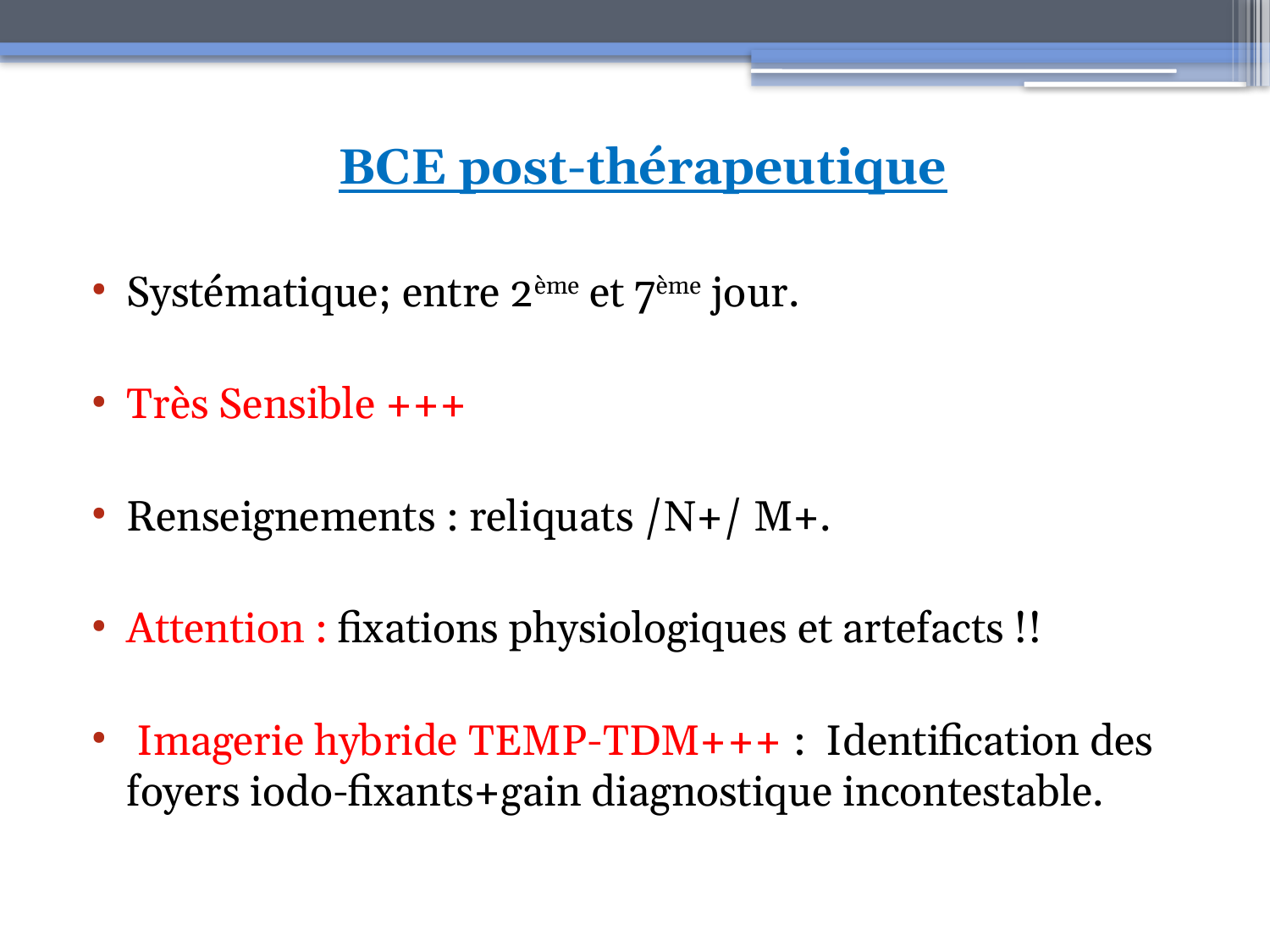

BCE post-thérapeutique

Systématique; entre 2ème et 7ème jour.

Très Sensible +++

Renseignements : reliquats /N+/ M+.

Attention : fixations physiologiques et artefacts !!

 Imagerie hybride TEMP-TDM+++ :  Identification des foyers iodo-fixants+gain diagnostique incontestable.